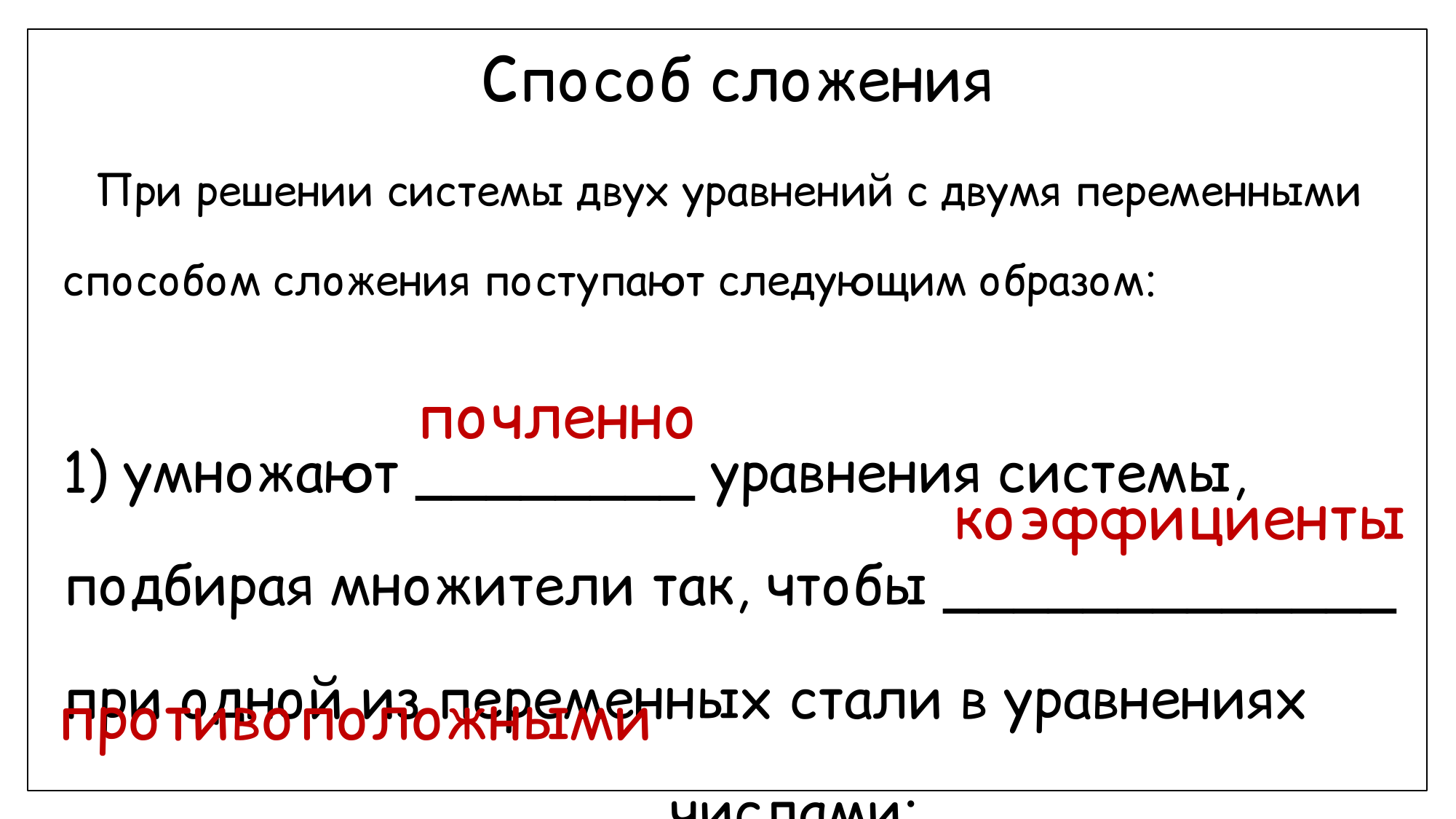

# Способ сложения
  При решении системы двух уравнений с двумя переменными способом сложения поступают следующим образом:
1) умножают ________ уравнения системы, подбирая множители так, чтобы _____________
при одной из переменных стали в уравнениях _________________ числами;
почленно
коэффициенты
противоположными